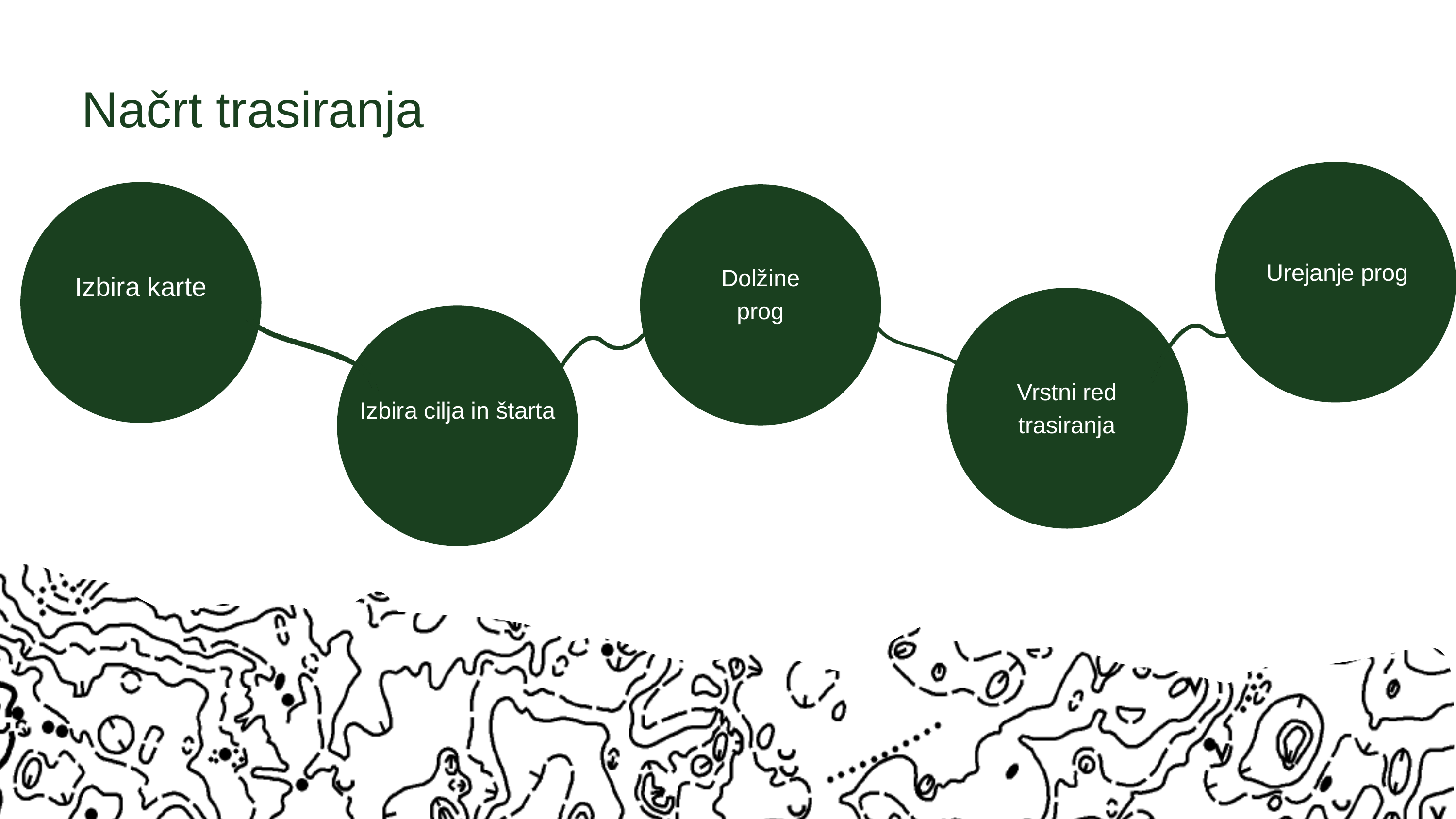

Načrt trasiranja

Urejanje prog
Dolžine prog
Izbira karte

Vrstni red trasiranja
Izbira cilja in štarta